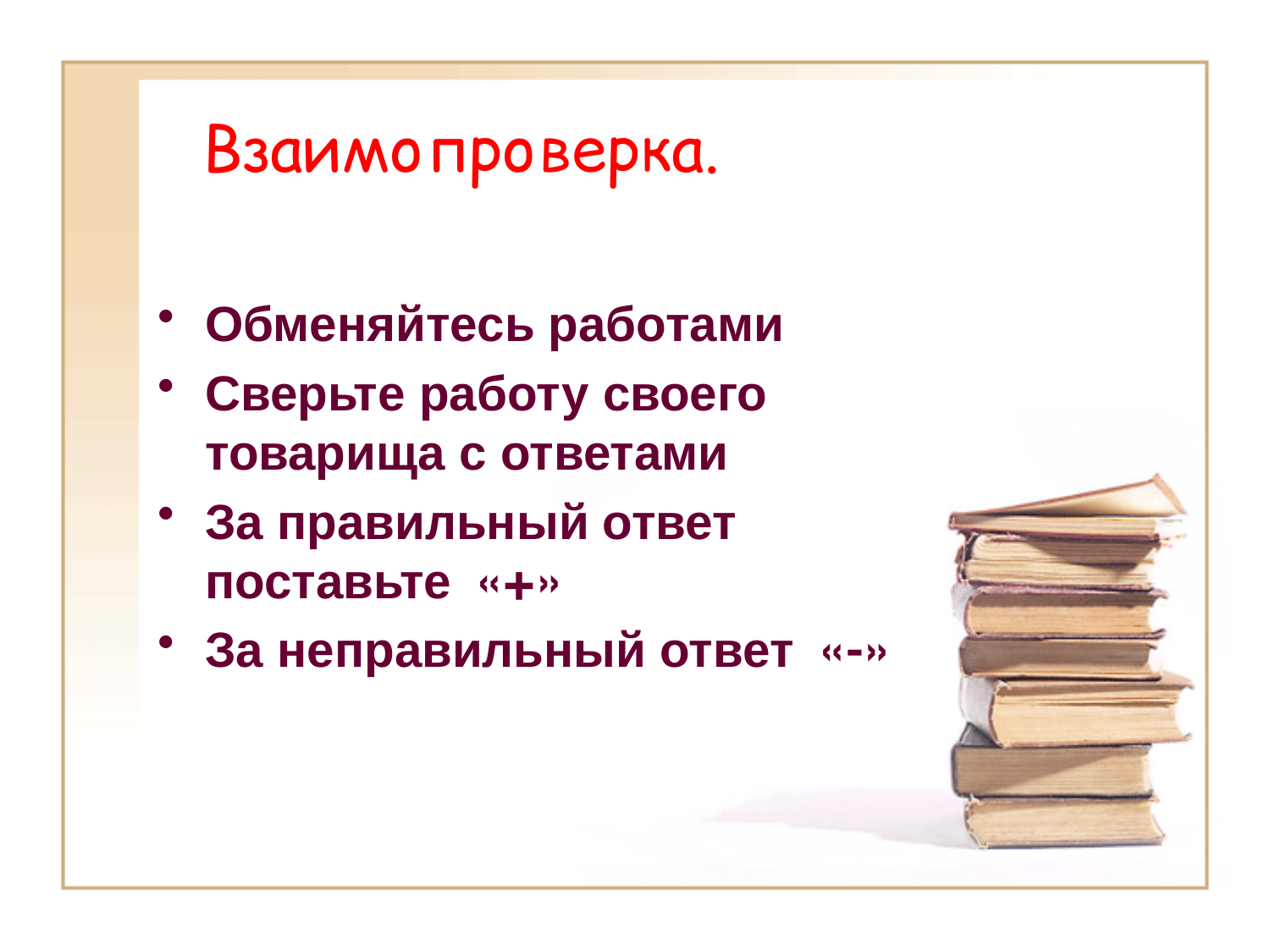

# Взаимопроверка.
Обменяйтесь работами
Сверьте работу своего товарища с ответами
За правильный ответ поставьте  «+»
За неправильный ответ  «-»